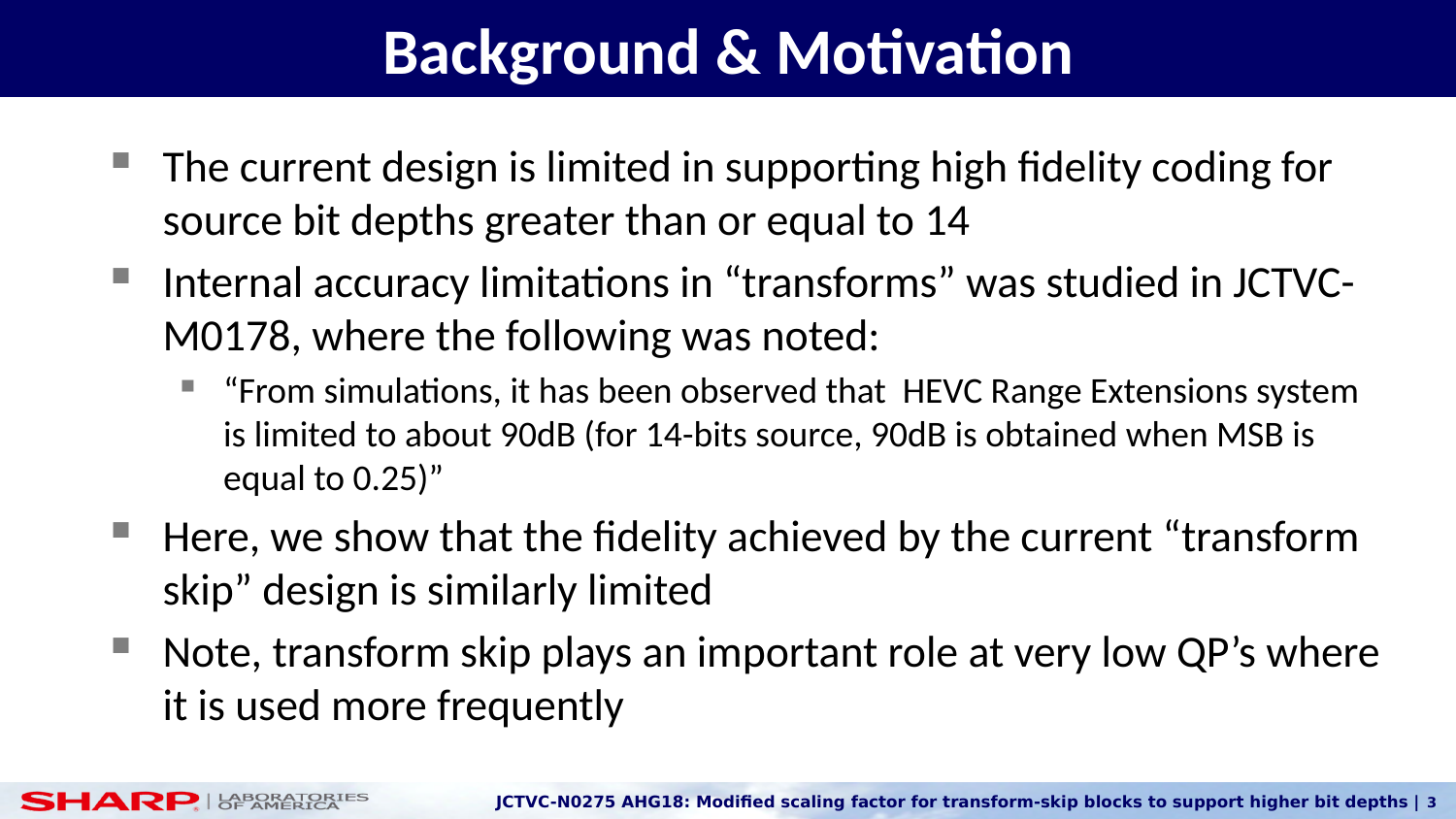

# Background & Motivation
The current design is limited in supporting high fidelity coding for source bit depths greater than or equal to 14
Internal accuracy limitations in “transforms” was studied in JCTVC-M0178, where the following was noted:
“From simulations, it has been observed that  HEVC Range Extensions system is limited to about 90dB (for 14-bits source, 90dB is obtained when MSB is equal to 0.25)”
Here, we show that the fidelity achieved by the current “transform skip” design is similarly limited
Note, transform skip plays an important role at very low QP’s where it is used more frequently